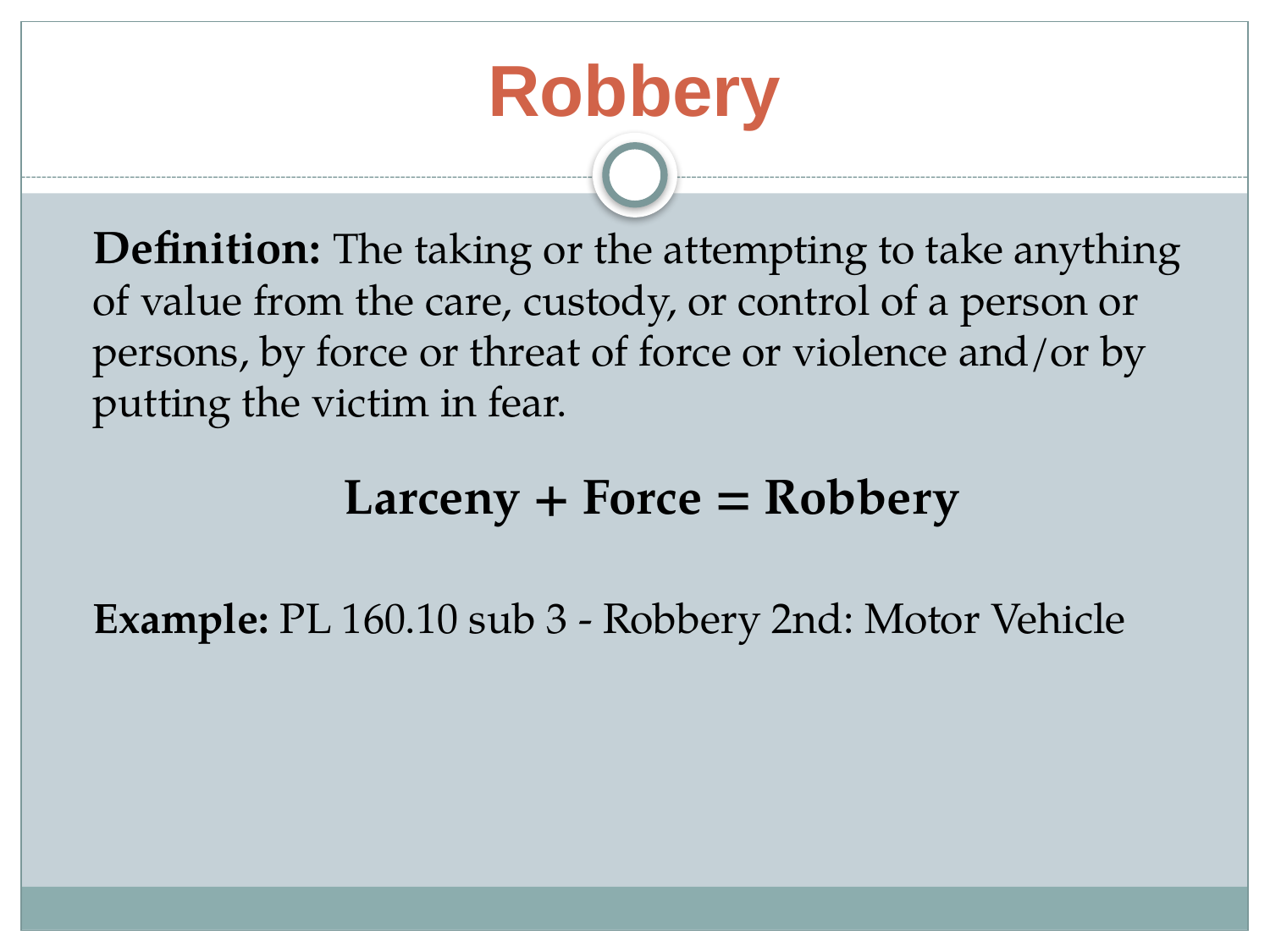

# Robbery
Definition: The taking or the attempting to take anything of value from the care, custody, or control of a person or persons, by force or threat of force or violence and/or by putting the victim in fear.

Larceny + Force = Robbery

Example: PL 160.10 sub 3 - Robbery 2nd: Motor Vehicle